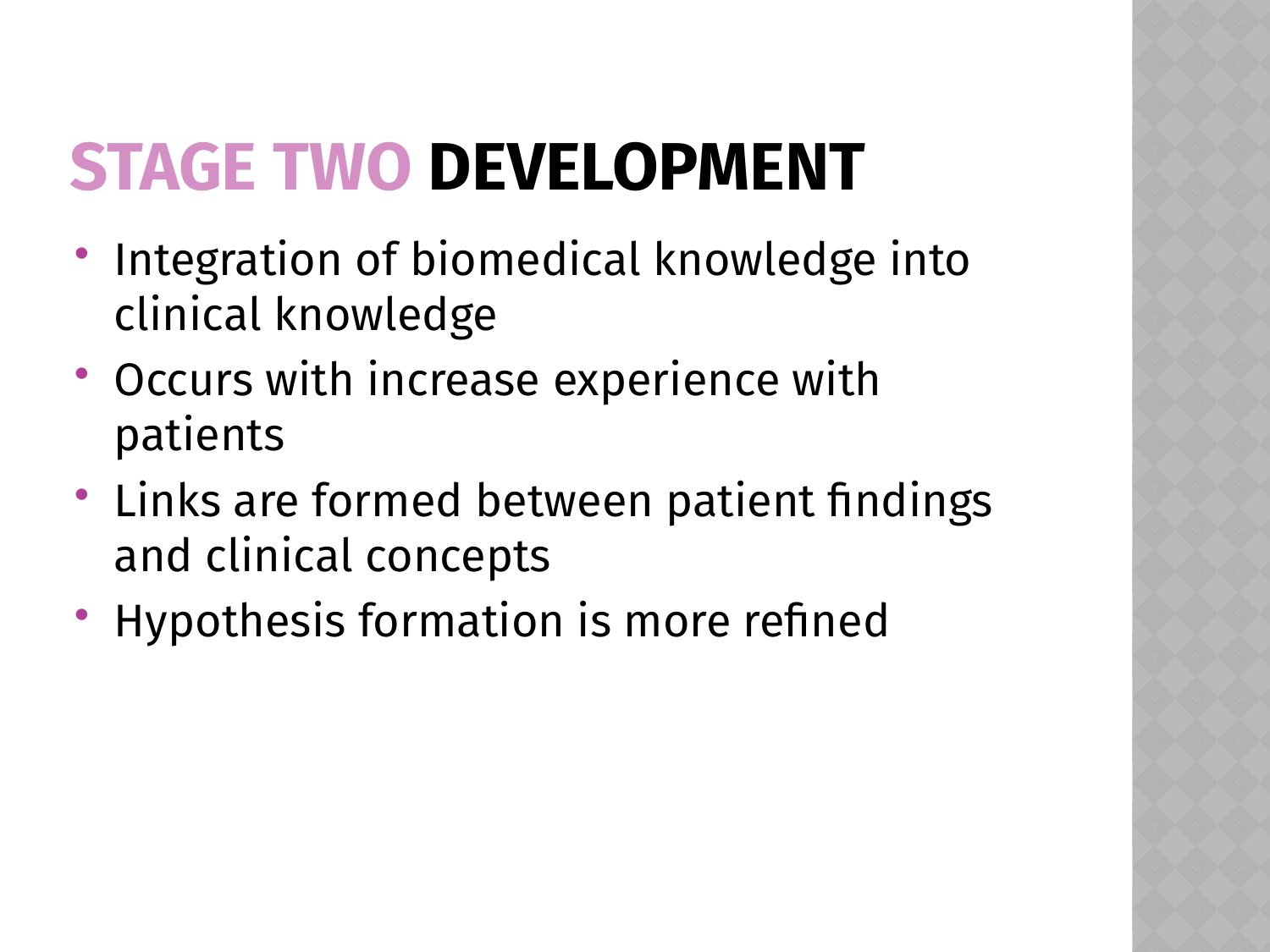

# Stage Two Development
Integration of biomedical knowledge into clinical knowledge
Occurs with increase experience with patients
Links are formed between patient findings and clinical concepts
Hypothesis formation is more refined